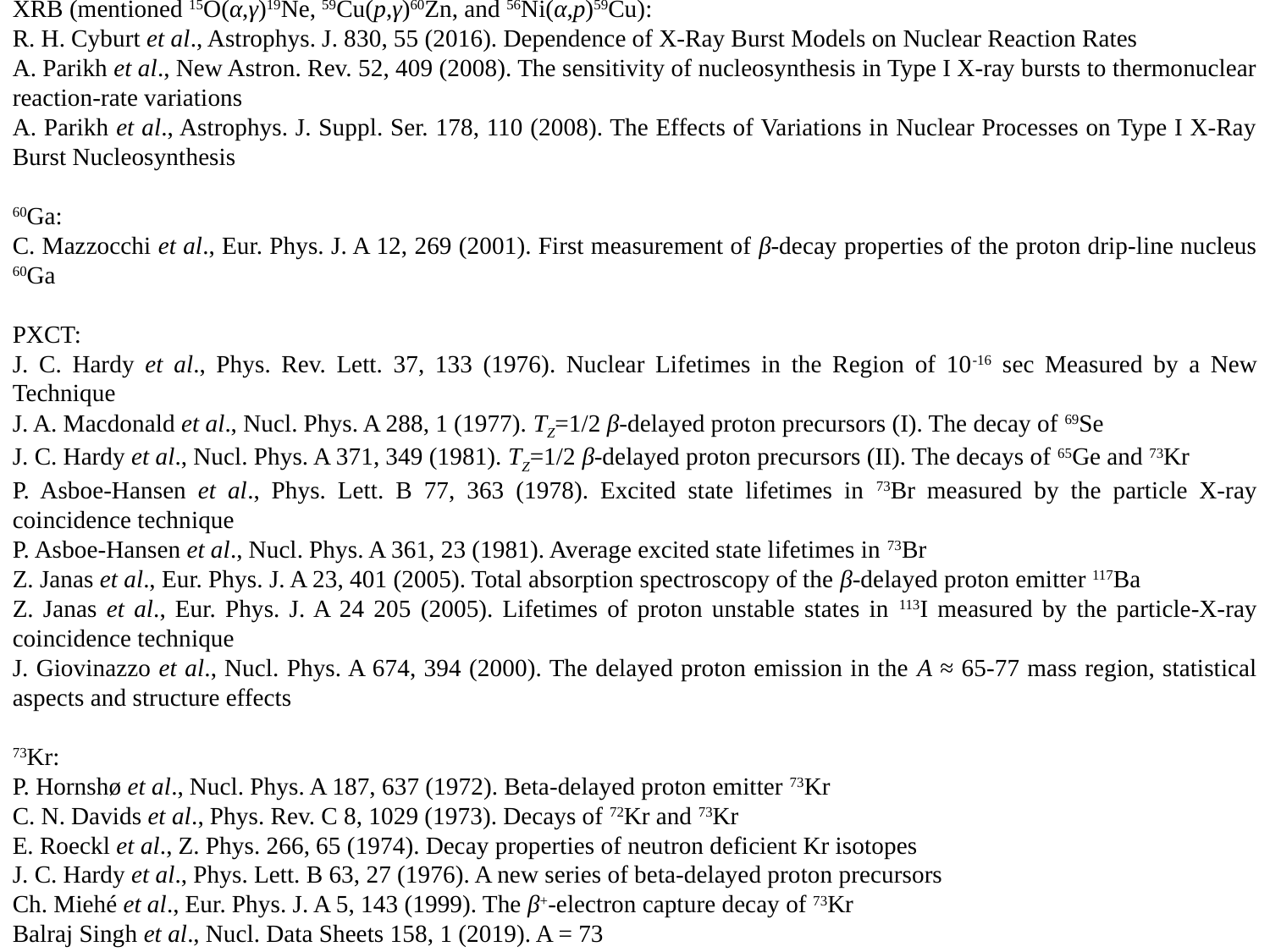

XRB (mentioned 15O(α,γ)19Ne, 59Cu(p,γ)60Zn, and 56Ni(α,p)59Cu):
R. H. Cyburt et al., Astrophys. J. 830, 55 (2016). Dependence of X-Ray Burst Models on Nuclear Reaction Rates
A. Parikh et al., New Astron. Rev. 52, 409 (2008). The sensitivity of nucleosynthesis in Type I X-ray bursts to thermonuclear reaction-rate variations
A. Parikh et al., Astrophys. J. Suppl. Ser. 178, 110 (2008). The Effects of Variations in Nuclear Processes on Type I X-Ray Burst Nucleosynthesis

60Ga:
C. Mazzocchi et al., Eur. Phys. J. A 12, 269 (2001). First measurement of β-decay properties of the proton drip-line nucleus 60Ga

PXCT:
J. C. Hardy et al., Phys. Rev. Lett. 37, 133 (1976). Nuclear Lifetimes in the Region of 10-16 sec Measured by a New Technique
J. A. Macdonald et al., Nucl. Phys. A 288, 1 (1977). TZ=1/2 β-delayed proton precursors (I). The decay of 69Se
J. C. Hardy et al., Nucl. Phys. A 371, 349 (1981). TZ=1/2 β-delayed proton precursors (II). The decays of 65Ge and 73Kr
P. Asboe-Hansen et al., Phys. Lett. B 77, 363 (1978). Excited state lifetimes in 73Br measured by the particle X-ray coincidence technique
P. Asboe-Hansen et al., Nucl. Phys. A 361, 23 (1981). Average excited state lifetimes in 73Br
Z. Janas et al., Eur. Phys. J. A 23, 401 (2005). Total absorption spectroscopy of the β-delayed proton emitter 117Ba
Z. Janas et al., Eur. Phys. J. A 24 205 (2005). Lifetimes of proton unstable states in 113I measured by the particle-X-ray coincidence technique
J. Giovinazzo et al., Nucl. Phys. A 674, 394 (2000). The delayed proton emission in the A ≈ 65-77 mass region, statistical aspects and structure effects

73Kr:
P. Hornshø et al., Nucl. Phys. A 187, 637 (1972). Beta-delayed proton emitter 73Kr
C. N. Davids et al., Phys. Rev. C 8, 1029 (1973). Decays of 72Kr and 73Kr
E. Roeckl et al., Z. Phys. 266, 65 (1974). Decay properties of neutron deficient Kr isotopes
J. C. Hardy et al., Phys. Lett. B 63, 27 (1976). A new series of beta-delayed proton precursors
Ch. Miehé et al., Eur. Phys. J. A 5, 143 (1999). The β+-electron capture decay of 73Kr
Balraj Singh et al., Nucl. Data Sheets 158, 1 (2019). A = 73